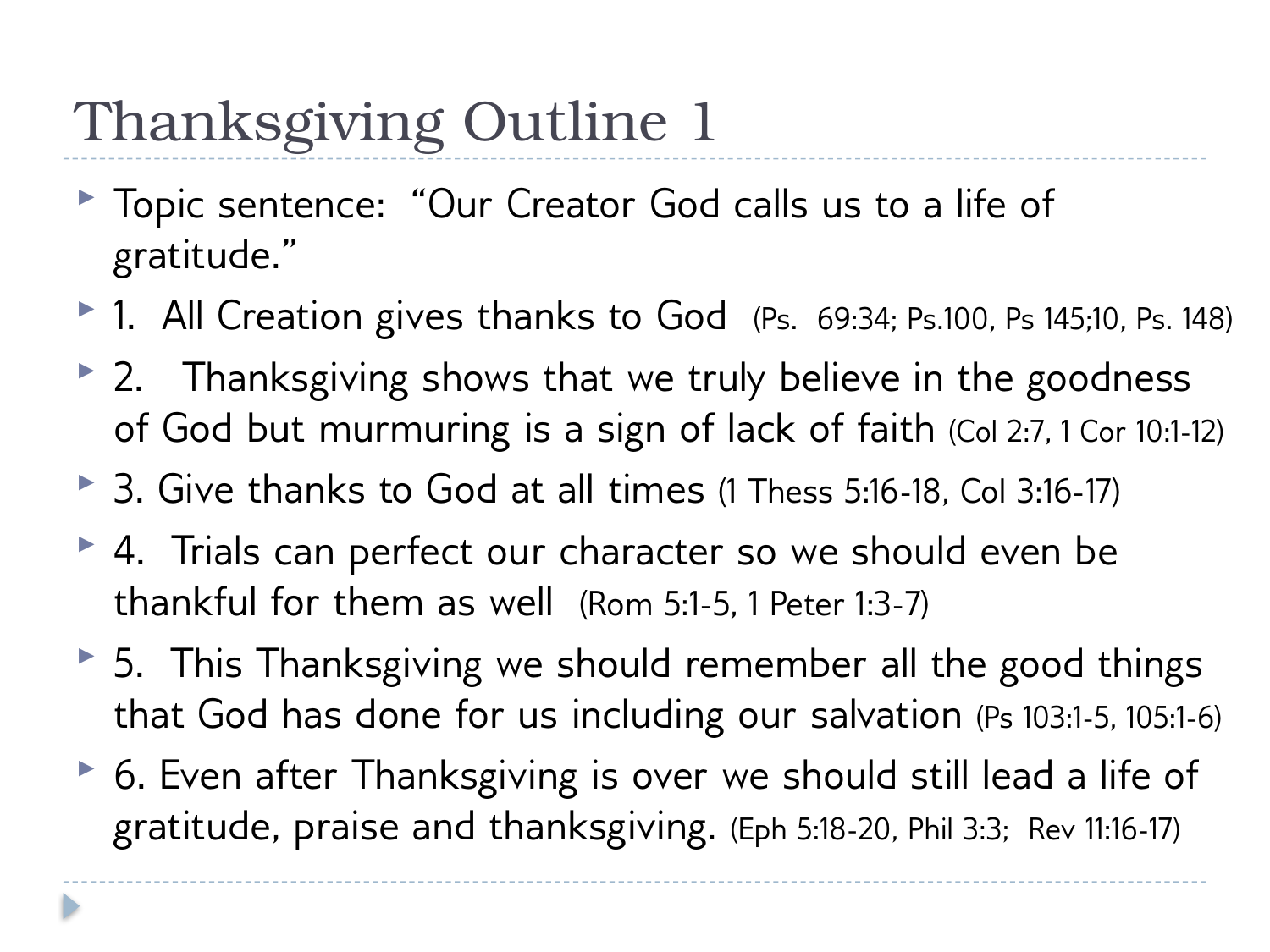

# Thanksgiving Outline 1
Topic sentence:  “Our Creator God calls us to a life of gratitude.”
1.  All Creation gives thanks to God  (Ps.  69:34; Ps.100, Ps 145;10, Ps. 148)
2.   Thanksgiving shows that we truly believe in the goodness of God but murmuring is a sign of lack of faith (Col 2:7, 1 Cor 10:1-12)
3. Give thanks to God at all times (1 Thess 5:16-18, Col 3:16-17)
4.  Trials can perfect our character so we should even be thankful for them as well  (Rom 5:1-5, 1 Peter 1:3-7)
5.  This Thanksgiving we should remember all the good things that God has done for us including our salvation (Ps 103:1-5, 105:1-6)
6. Even after Thanksgiving is over we should still lead a life of gratitude, praise and thanksgiving. (Eph 5:18-20, Phil 3:3;  Rev 11:16-17)